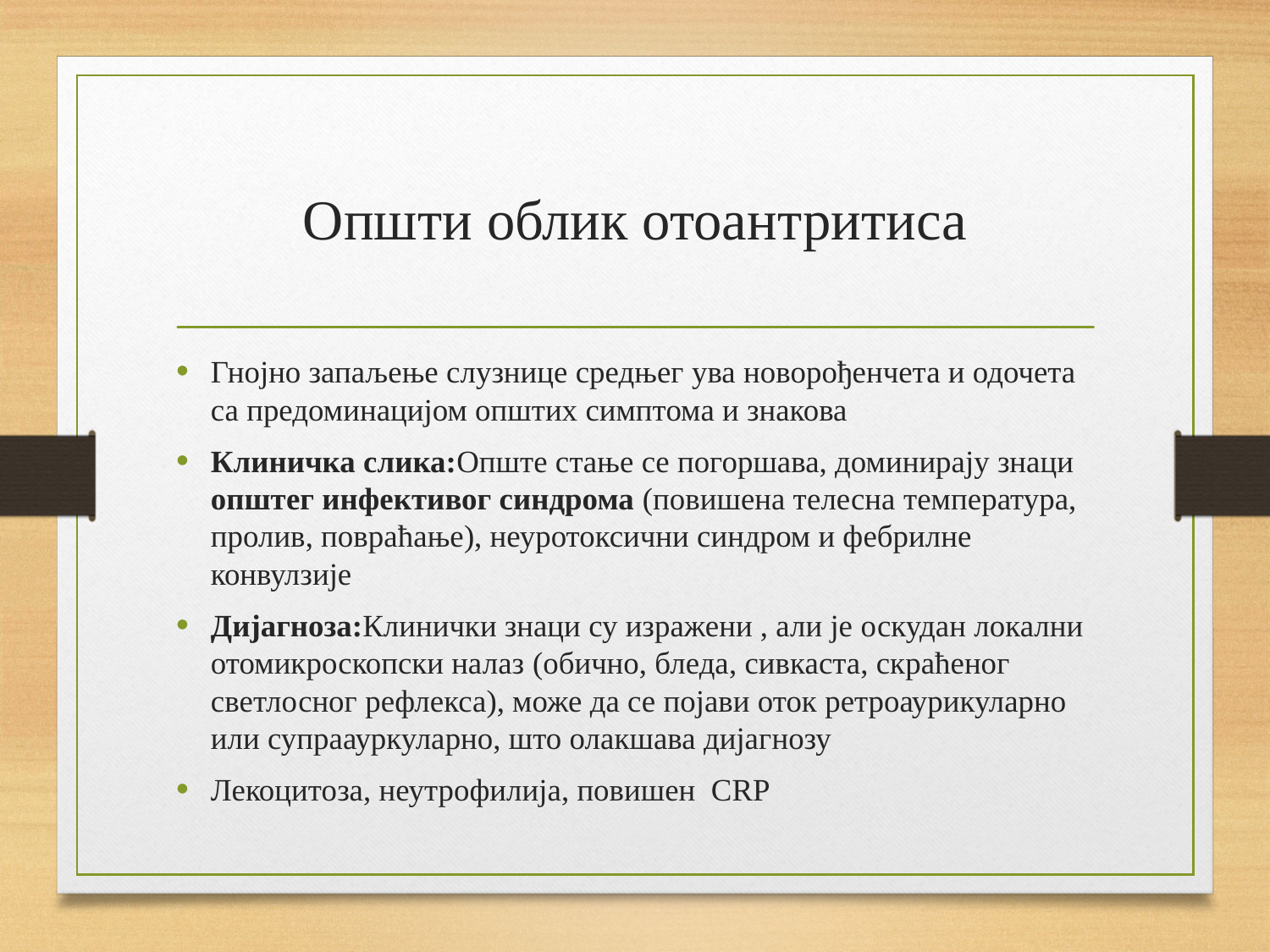

# Општи облик отоантритиса
Гнојно запаљење слузнице средњег ува новорођенчета и одочета са предоминацијом општих симптома и знакова
Клиничка слика:Опште стање се погоршава, доминирају знаци  општег инфективог синдрома (повишена телесна температура, пролив, повраћање), неуротоксични синдром и фебрилне конвулзије
Дијагноза:Клинички знаци су изражени , али је оскудан локални отомикроскопски налаз (обично, бледа, сивкаста, скраћеног светлосног рефлекса), може да се појави оток ретроаурикуларно или супраауркуларно, што олакшава дијагнозу
Лекоцитоза, неутрофилија, повишен  CRP